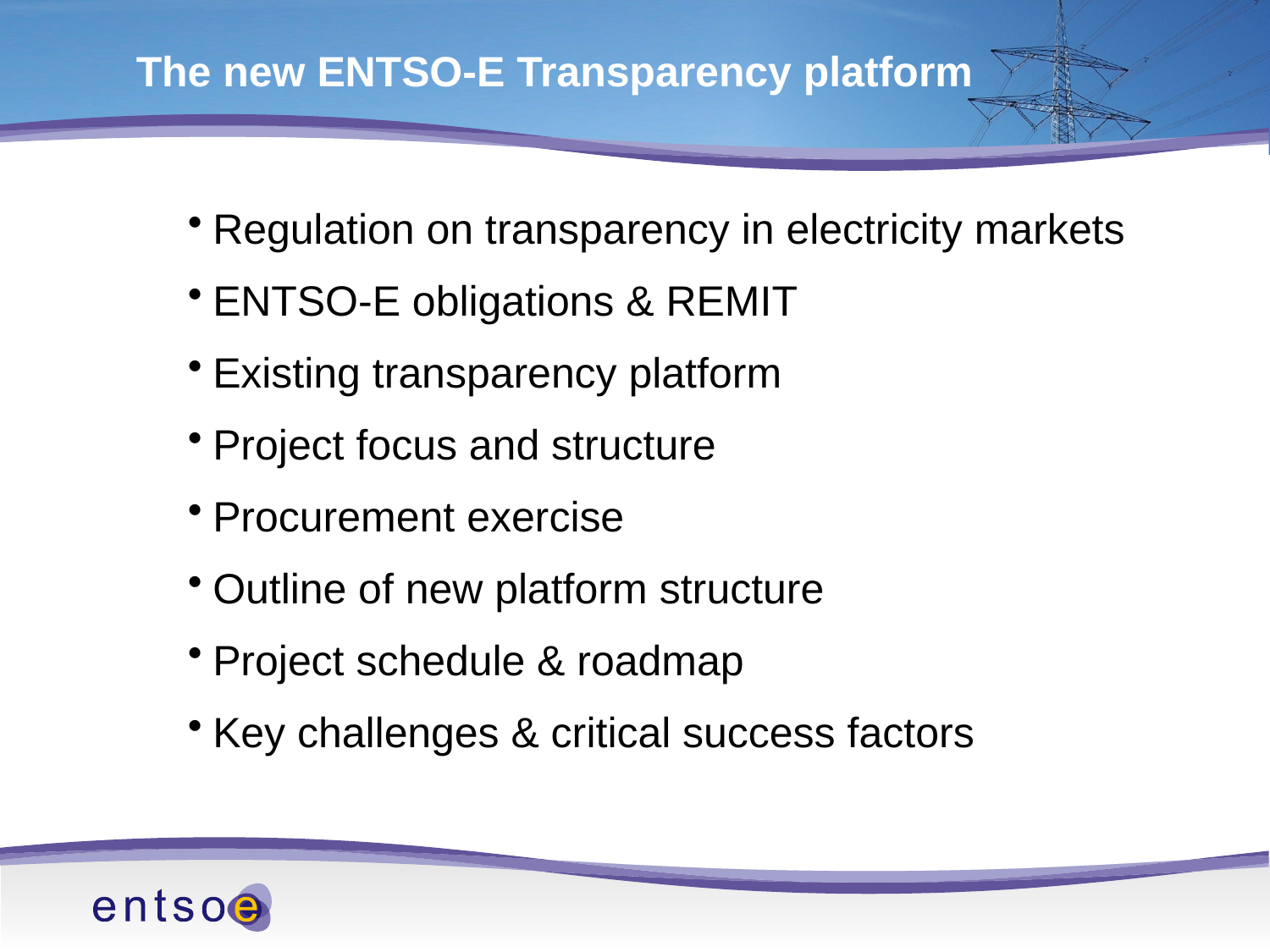

The new ENTSO-E Transparency platform
Regulation on transparency in electricity markets
ENTSO-E obligations & REMIT
Existing transparency platform
Project focus and structure
Procurement exercise
Outline of new platform structure
Project schedule & roadmap
Key challenges & critical success factors